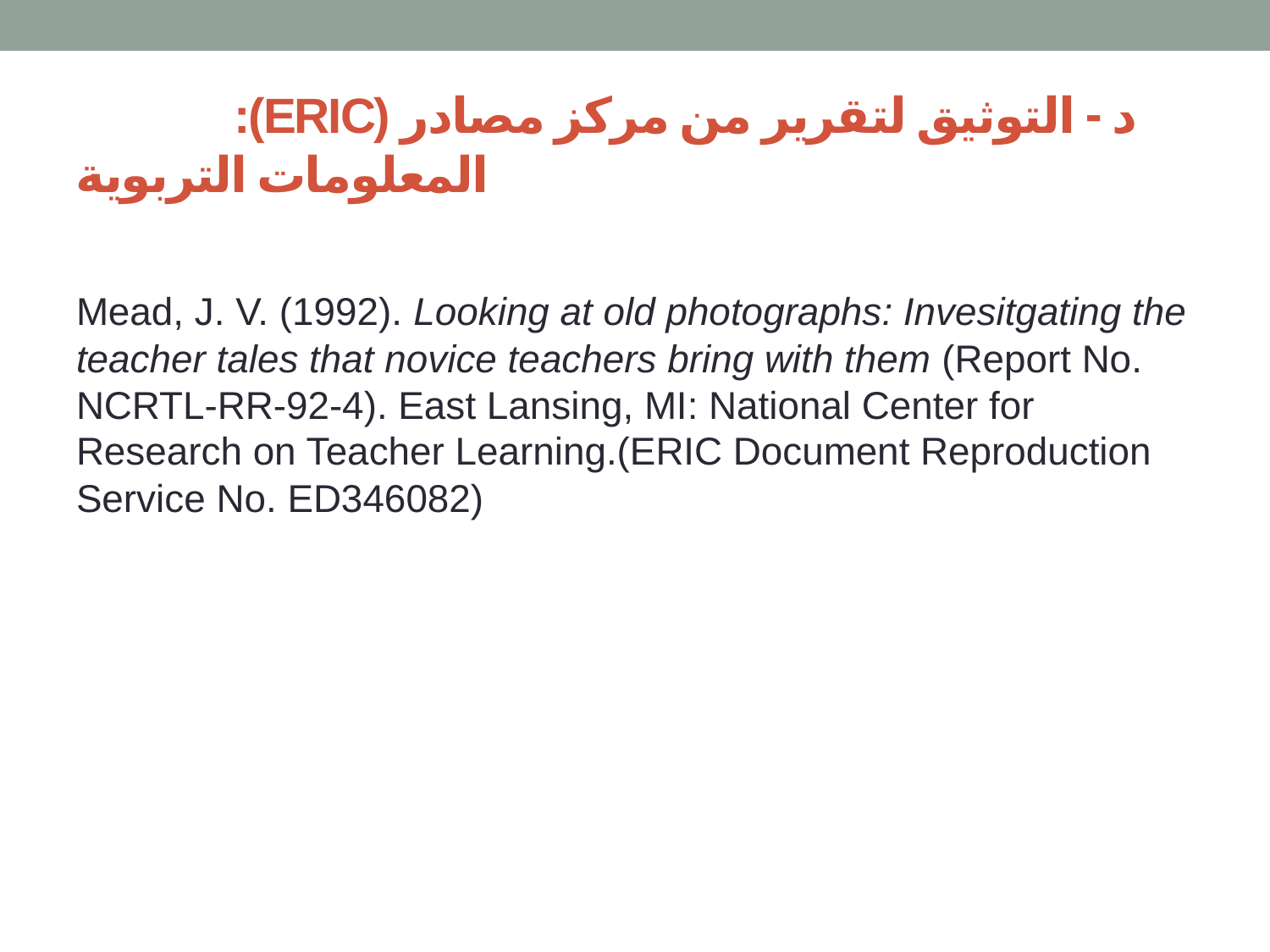

# :(ERIC) د - التوثيق لتقرير من مركز مصادر المعلومات التربوية

Mead, J. V. (1992). Looking at old photographs: Invesitgating the teacher tales that novice teachers bring with them (Report No. NCRTL-RR-92-4). East Lansing, MI: National Center for Research on Teacher Learning.(ERIC Document Reproduction Service No. ED346082)